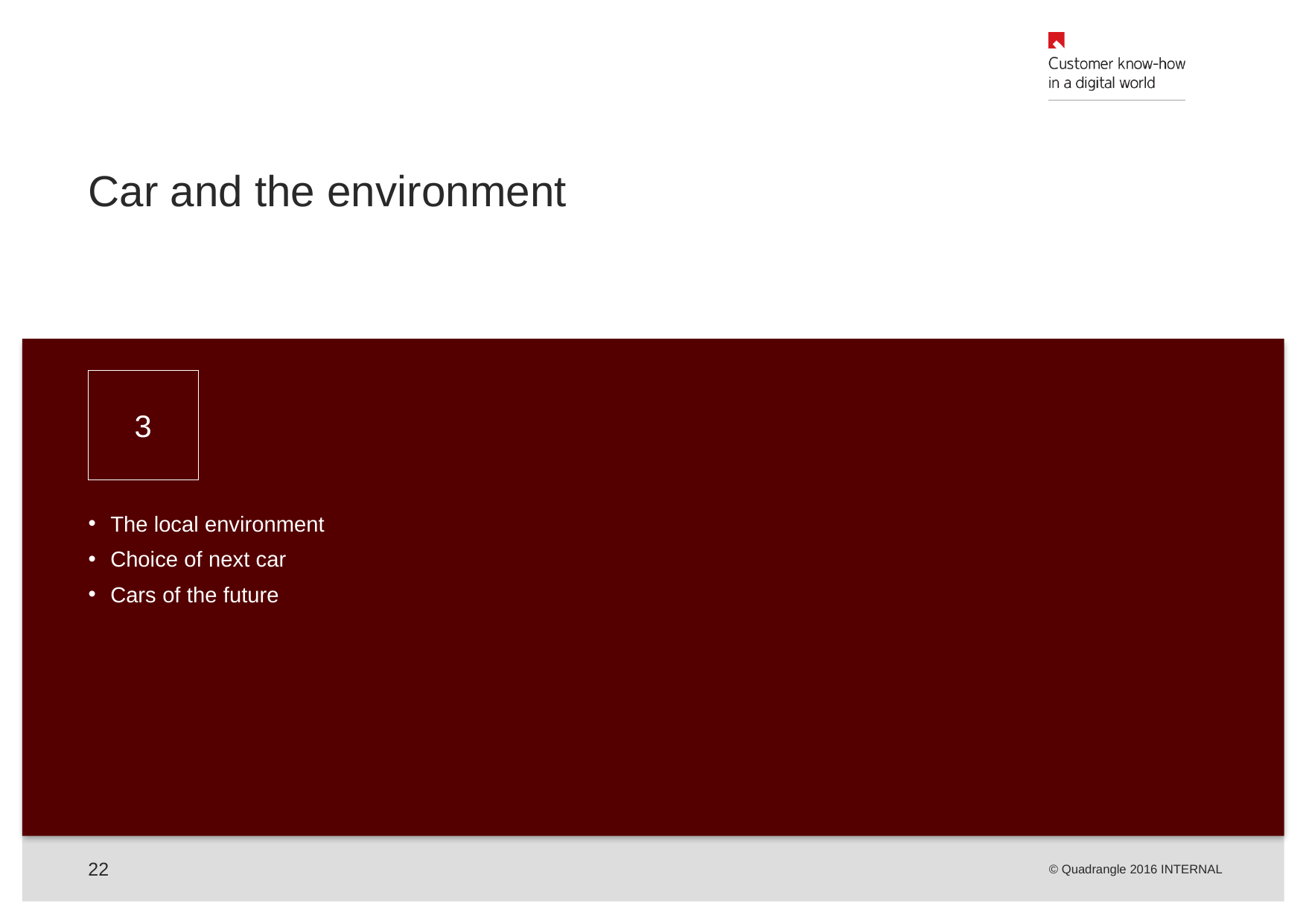

# Car and the environment
3
The local environment
Choice of next car
Cars of the future